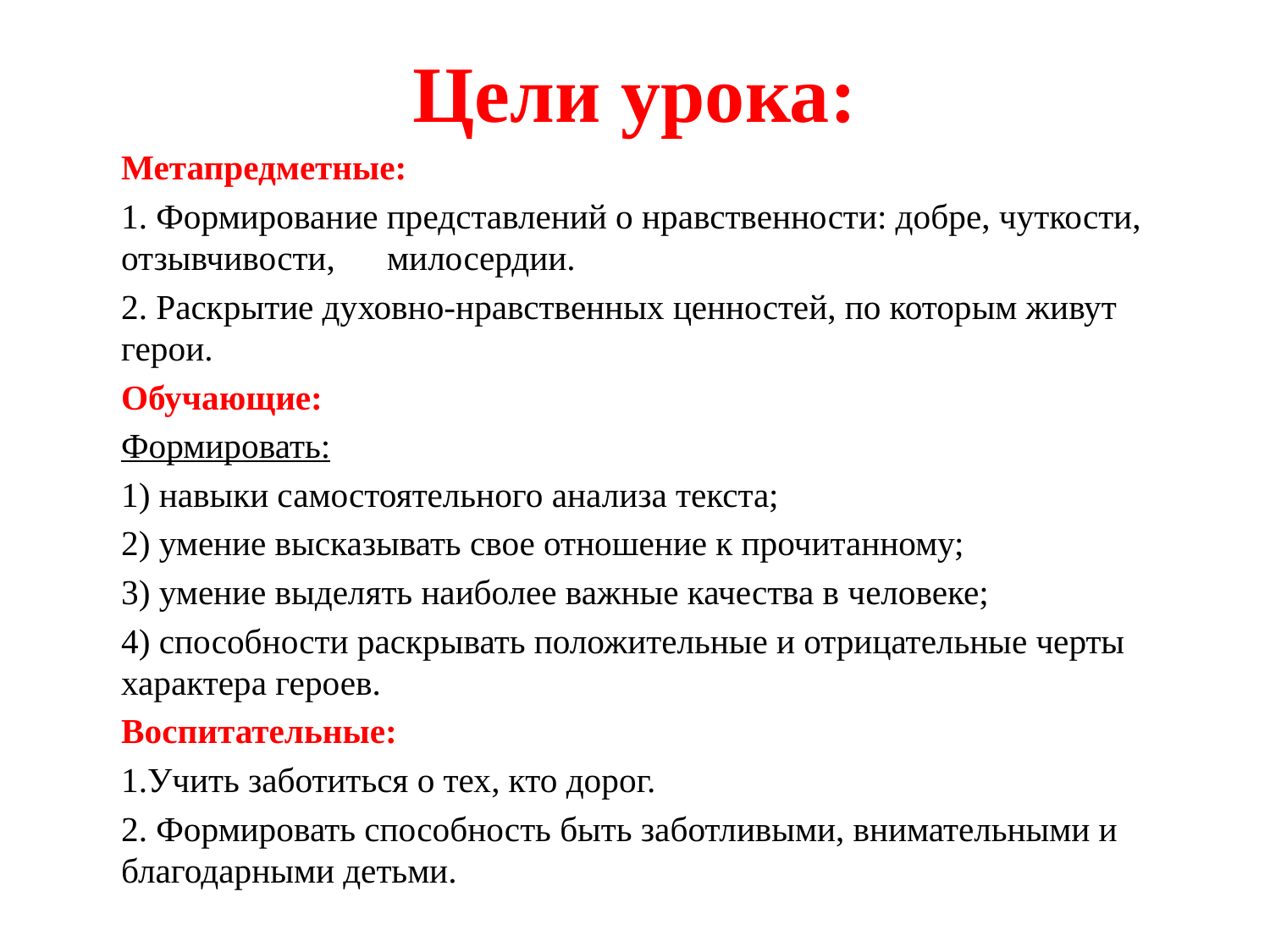

Цели урока:
	Метапредметные:
		1. Формирование представлений о нравственности: добре, чуткости, отзывчивости,      милосердии.
		2. Раскрытие духовно-нравственных ценностей, по которым живут герои.
	Обучающие:
		Формировать:
		1) навыки самостоятельного анализа текста;
		2) умение высказывать свое отношение к прочитанному;
		3) умение выделять наиболее важные качества в человеке;
		4) способности раскрывать положительные и отрицательные черты характера героев.
	Воспитательные:
		1.Учить заботиться о тех, кто дорог.
		2. Формировать способность быть заботливыми, внимательными и благодарными детьми.